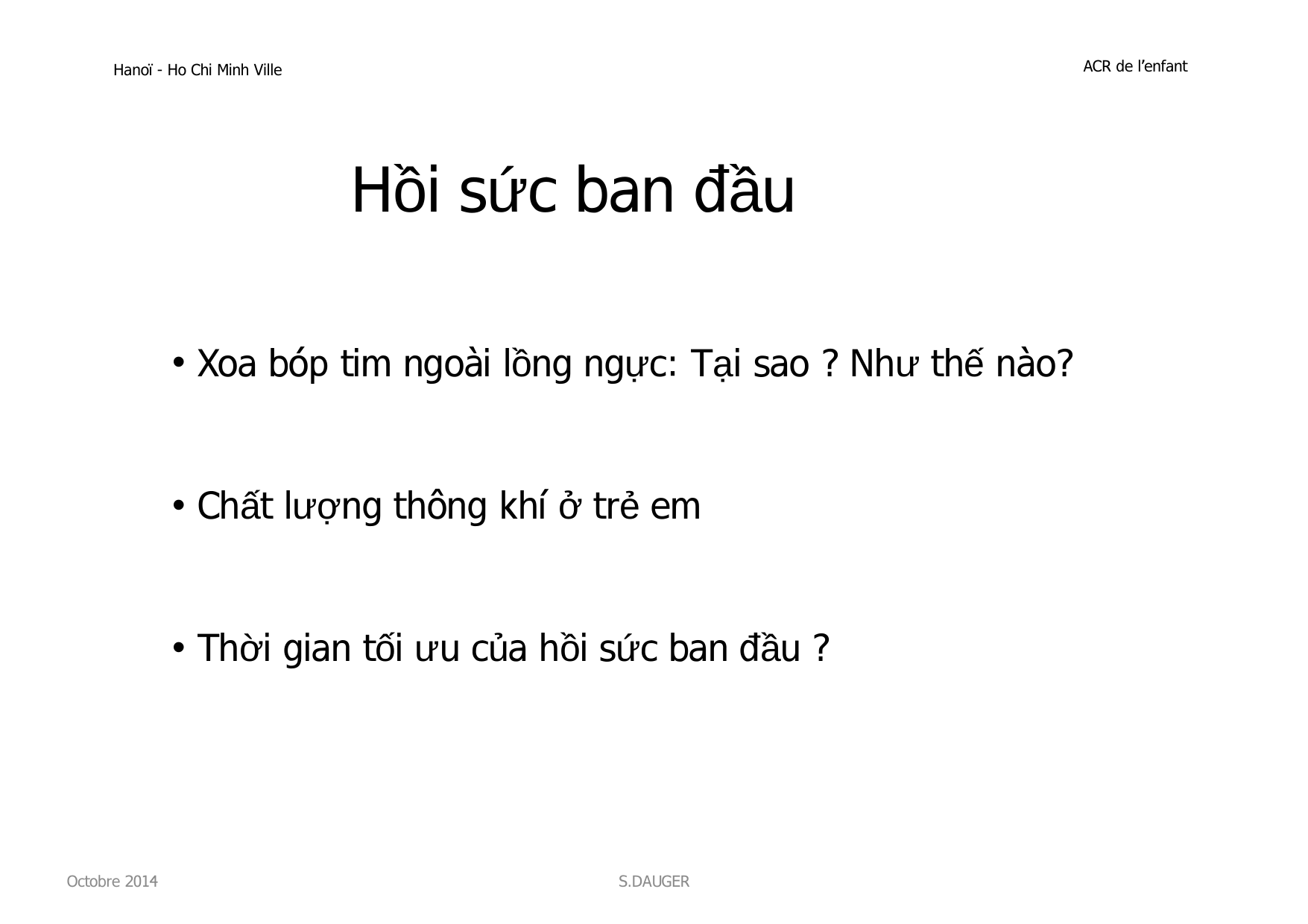

ACR de l’enfant
Hanoï - Ho Chi Minh Ville
Hồi sức ban đầu
Xoa bóp tim ngoài lồng ngực: Tại sao ? Như thế nào?

Chất lượng thông khí ở trẻ em

Thời gian tối ưu của hồi sức ban đầu ?
Octobre 2014
S.DAUGER